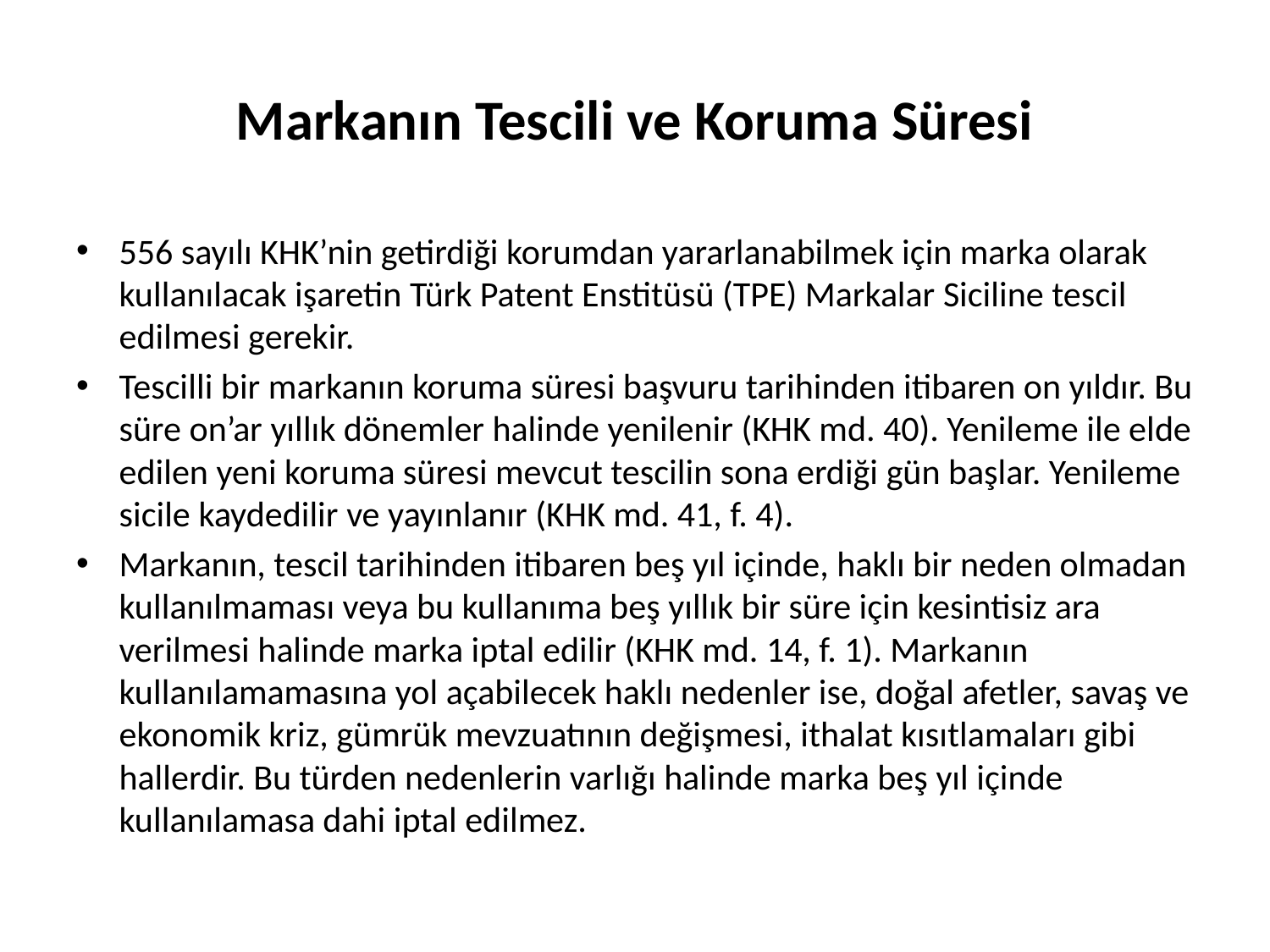

# Markanın Tescili ve Koruma Süresi
556 sayılı KHK’nin getirdiği korumdan yararlanabilmek için marka olarak kullanılacak işaretin Türk Patent Enstitüsü (TPE) Markalar Siciline tescil edilmesi gerekir.
Tescilli bir markanın koruma süresi başvuru tarihinden itibaren on yıldır. Bu süre on’ar yıllık dönemler halinde yenilenir (KHK md. 40). Yenileme ile elde edilen yeni koruma süresi mevcut tescilin sona erdiği gün başlar. Yenileme sicile kaydedilir ve yayınlanır (KHK md. 41, f. 4).
Markanın, tescil tarihinden itibaren beş yıl içinde, haklı bir neden olmadan kullanılmaması veya bu kullanıma beş yıllık bir süre için kesintisiz ara verilmesi halinde marka iptal edilir (KHK md. 14, f. 1). Markanın kullanılamamasına yol açabilecek haklı nedenler ise, doğal afetler, savaş ve ekonomik kriz, gümrük mevzuatının değişmesi, ithalat kısıtlamaları gibi hallerdir. Bu türden nedenlerin varlığı halinde marka beş yıl içinde kullanılamasa dahi iptal edilmez.